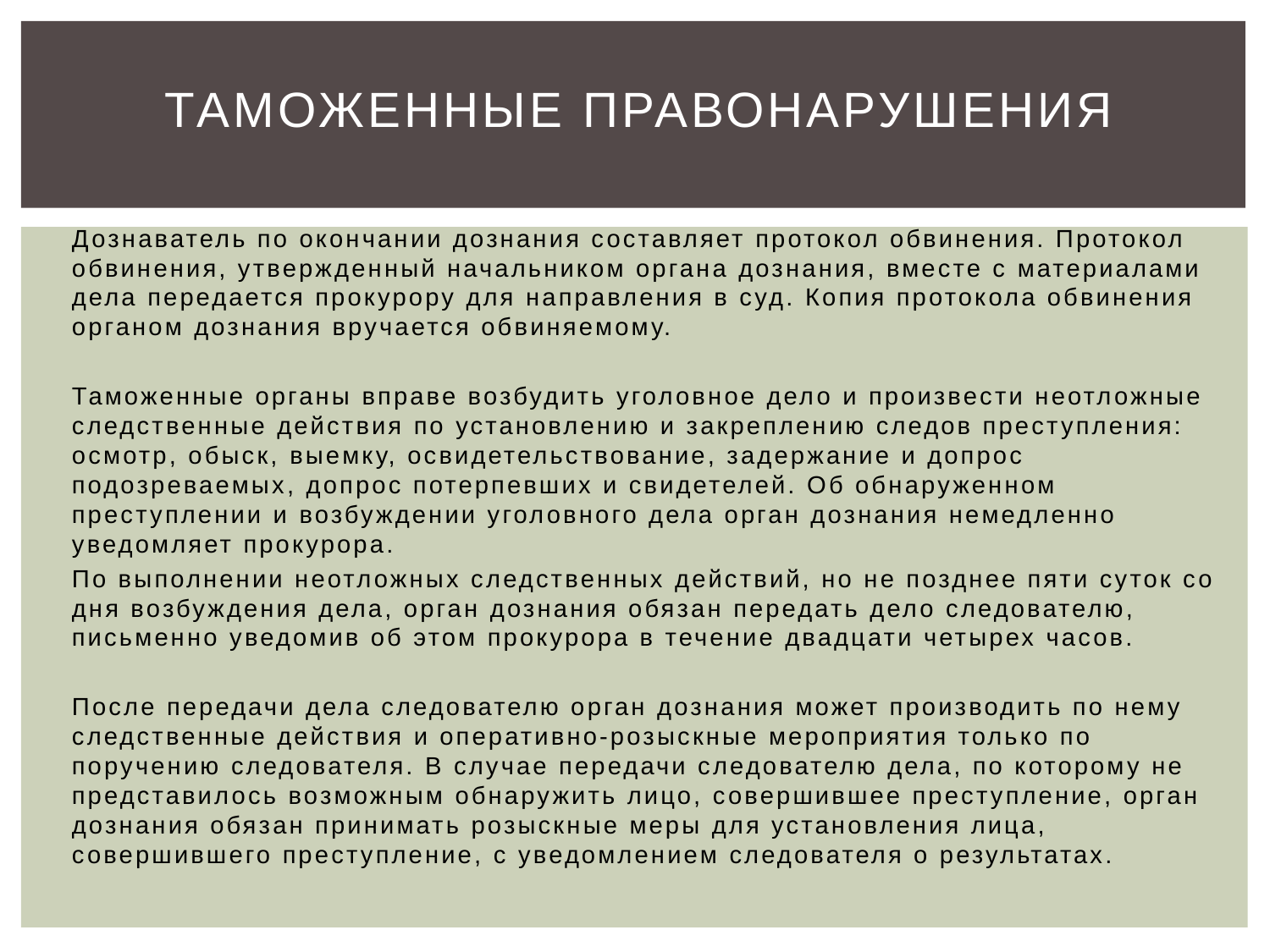

# ТАМОЖЕННЫЕ ПРАВОНАРУШЕНИЯ
Дознаватель по окончании дознания составляет протокол обвинения. Протокол обвинения, утвержденный начальником органа дознания, вместе с материалами дела передается прокурору для направления в суд. Копия протокола обвинения органом дознания вручается обвиняемому.

Таможенные органы вправе возбудить уголовное дело и произвести неотложные следственные действия по установлению и закреплению следов преступления: осмотр, обыск, выемку, освидетельствование, задержание и допрос подозреваемых, допрос потерпевших и свидетелей. Об обнаруженном преступлении и возбуждении уголовного дела орган дознания немедленно уведомляет прокурора.
По выполнении неотложных следственных действий, но не позднее пяти суток со дня возбуждения дела, орган дознания обязан передать дело следователю, письменно уведомив об этом прокурора в течение двадцати четырех часов.

После передачи дела следователю орган дознания может производить по нему следственные действия и оперативно-розыскные мероприятия только по поручению следователя. В случае передачи следователю дела, по которому не представилось возможным обнаружить лицо, совершившее преступление, орган дознания обязан принимать розыскные меры для установления лица, совершившего преступление, с уведомлением следователя о результатах.